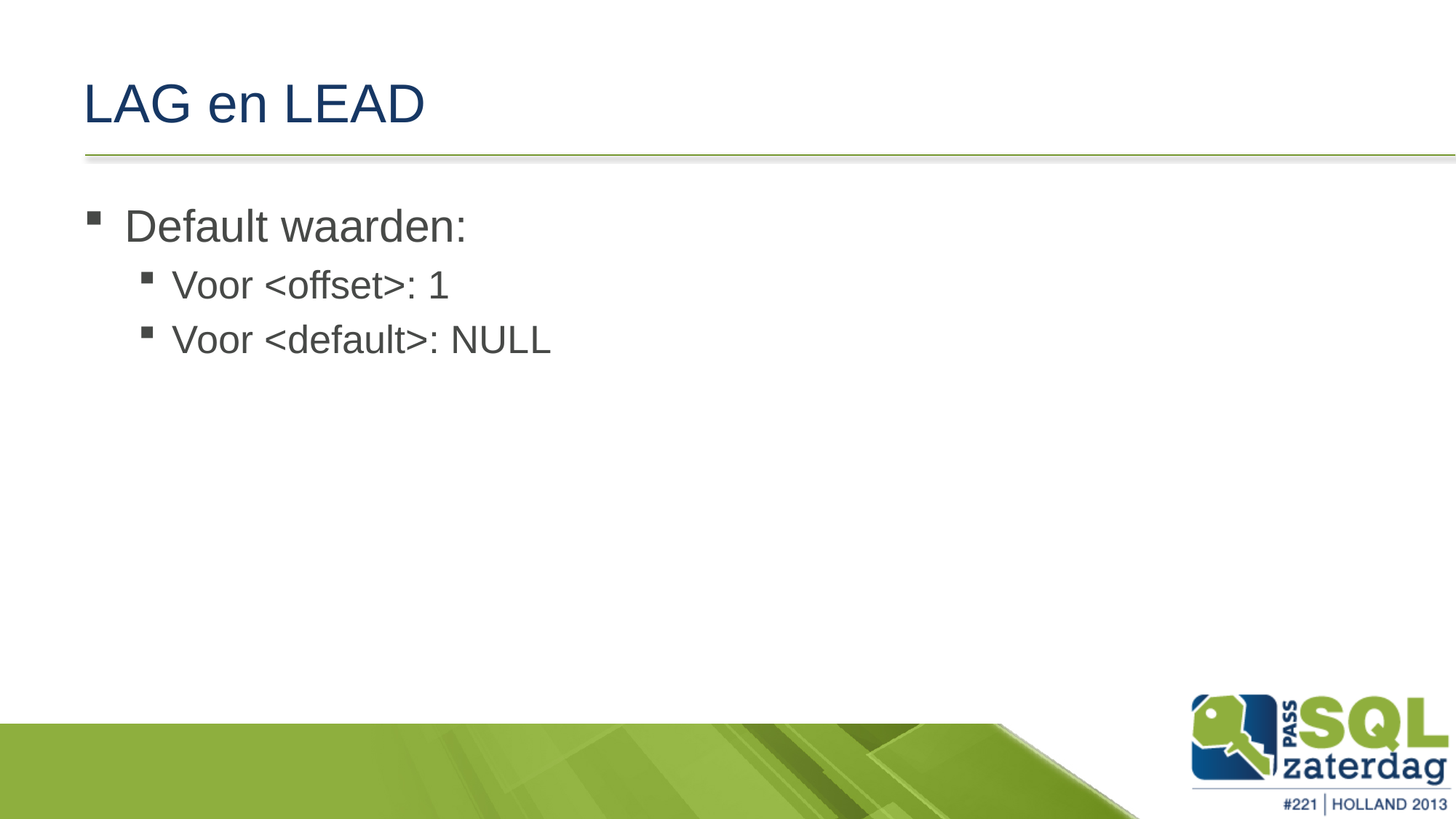

# LAG en LEAD
Default waarden:
Voor <offset>: 1
Voor <default>: NULL